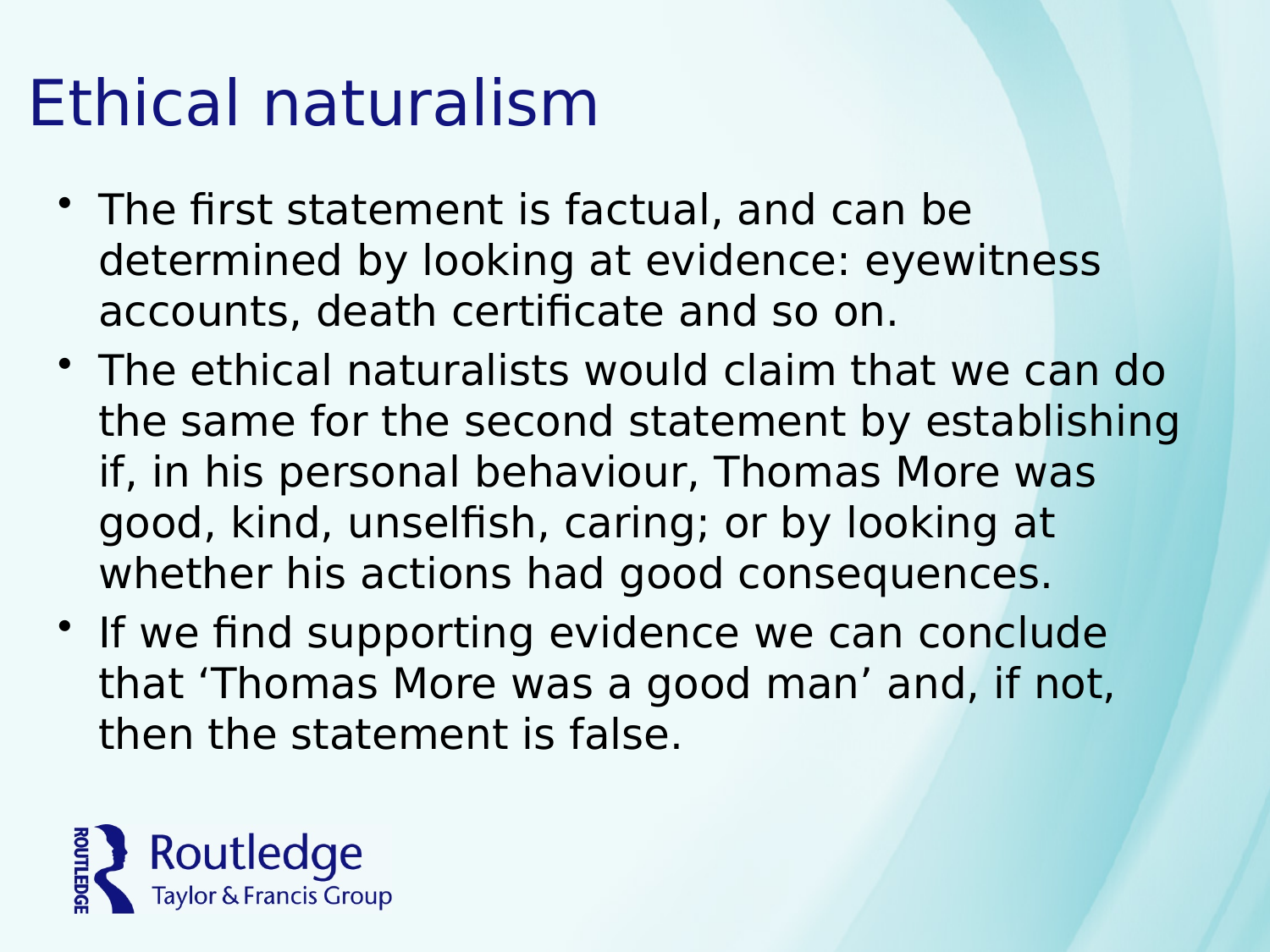

# Ethical naturalism
The first statement is factual, and can be determined by looking at evidence: eyewitness accounts, death certificate and so on.
The ethical naturalists would claim that we can do the same for the second statement by establishing if, in his personal behaviour, Thomas More was good, kind, unselfish, caring; or by looking at whether his actions had good consequences.
If we find supporting evidence we can conclude that ‘Thomas More was a good man’ and, if not, then the statement is false.